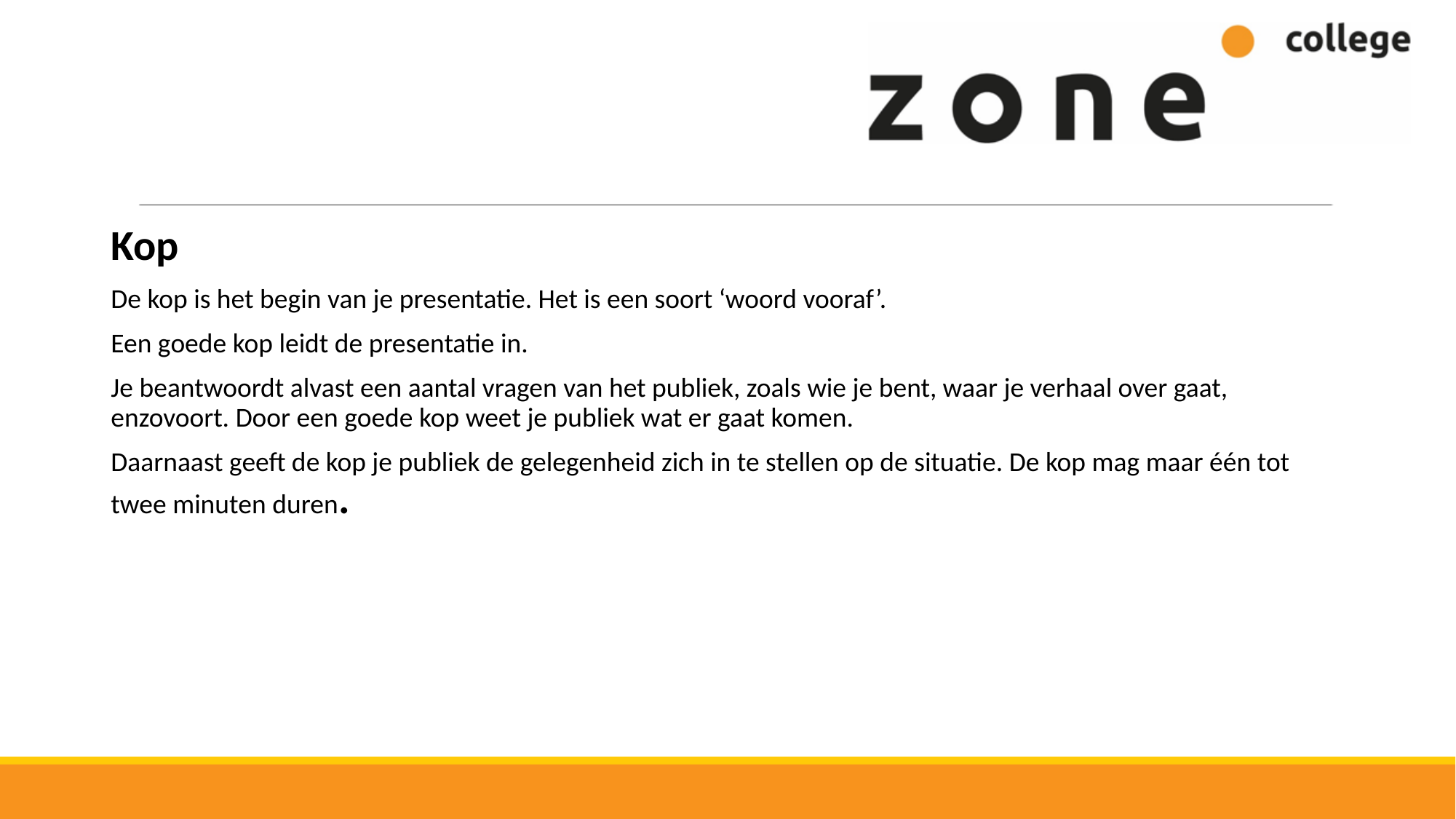

#
Kop
De kop is het begin van je presentatie. Het is een soort ‘woord vooraf’.
Een goede kop leidt de presentatie in.
Je beantwoordt alvast een aantal vragen van het publiek, zoals wie je bent, waar je verhaal over gaat, enzovoort. Door een goede kop weet je publiek wat er gaat komen.
Daarnaast geeft de kop je publiek de gelegenheid zich in te stellen op de situatie. De kop mag maar één tot twee minuten duren.